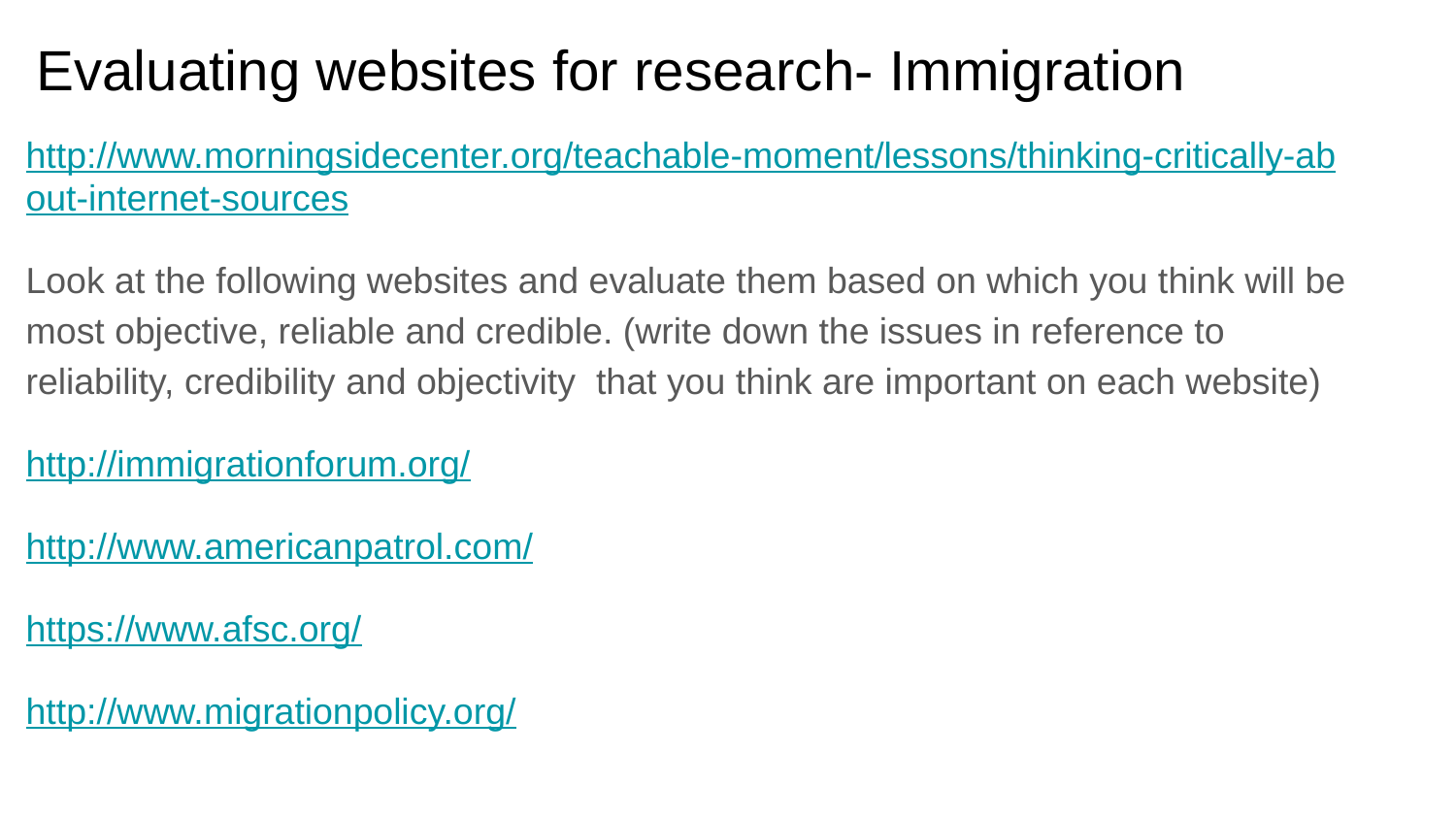

# Evaluating websites for research- Immigration
http://www.morningsidecenter.org/teachable-moment/lessons/thinking-critically-about-internet-sources
Look at the following websites and evaluate them based on which you think will be most objective, reliable and credible. (write down the issues in reference to reliability, credibility and objectivity  that you think are important on each website)
http://immigrationforum.org/
http://www.americanpatrol.com/
https://www.afsc.org/
http://www.migrationpolicy.org/